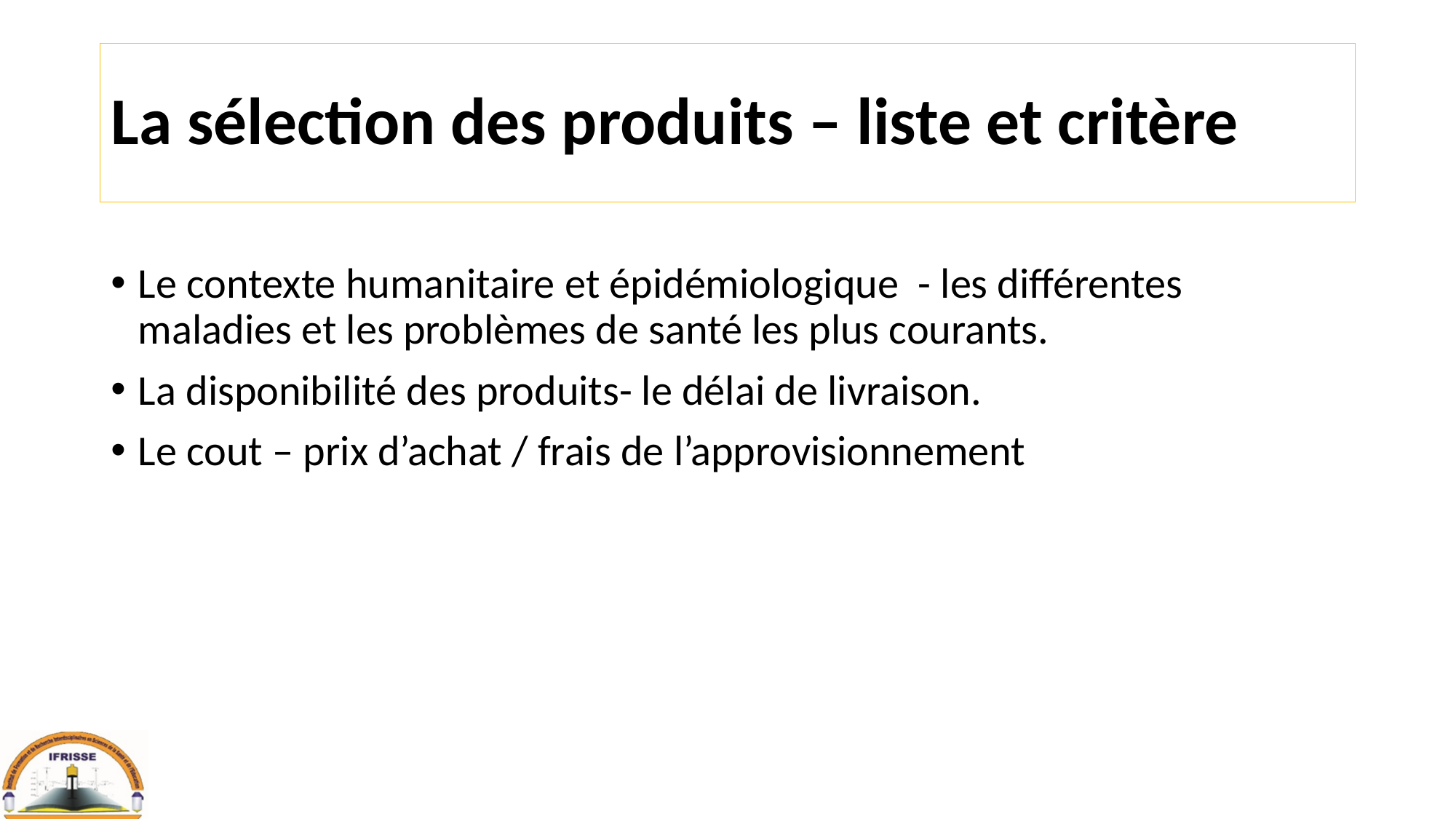

# La sélection des produits – liste et critère
Le contexte humanitaire et épidémiologique  - les différentes maladies et les problèmes de santé les plus courants.
La disponibilité des produits- le délai de livraison.
Le cout – prix d’achat / frais de l’approvisionnement